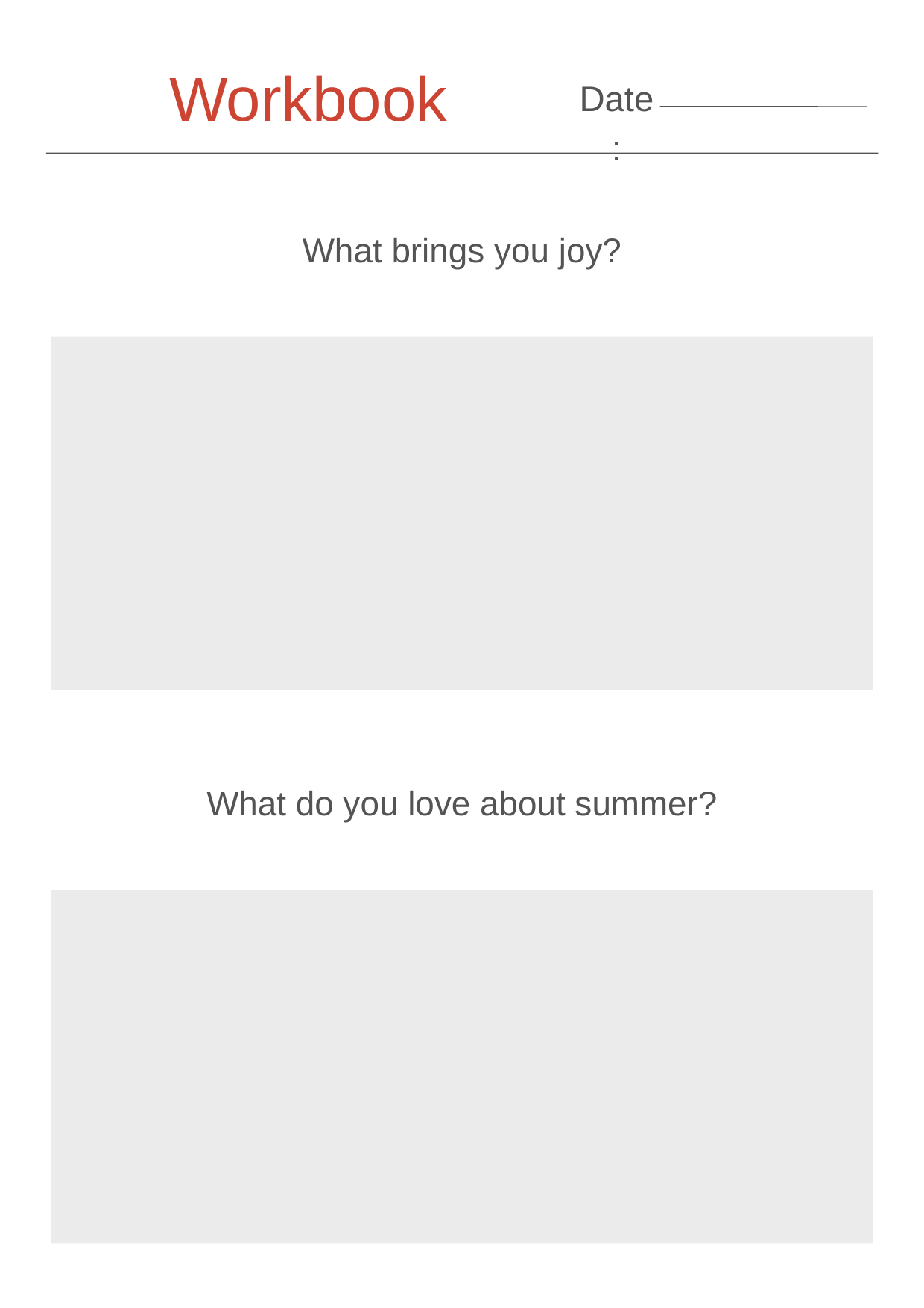

Workbook
Date:

What brings you joy?

What do you love about summer?